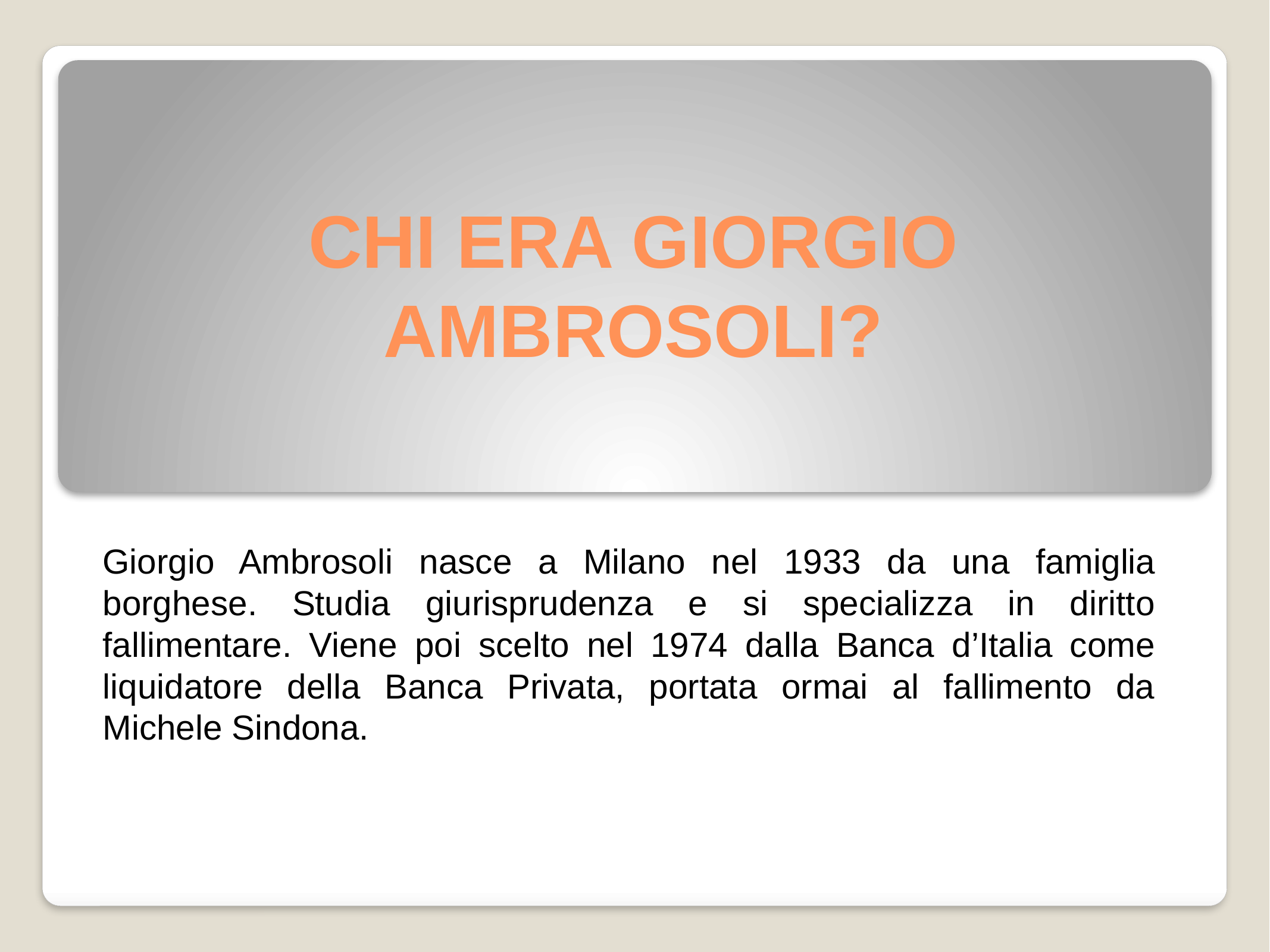

# CHI ERA GIORGIO AMBROSOLI?
Giorgio Ambrosoli nasce a Milano nel 1933 da una famiglia borghese. Studia giurisprudenza e si specializza in diritto fallimentare. Viene poi scelto nel 1974 dalla Banca d’Italia come liquidatore della Banca Privata, portata ormai al fallimento da Michele Sindona.